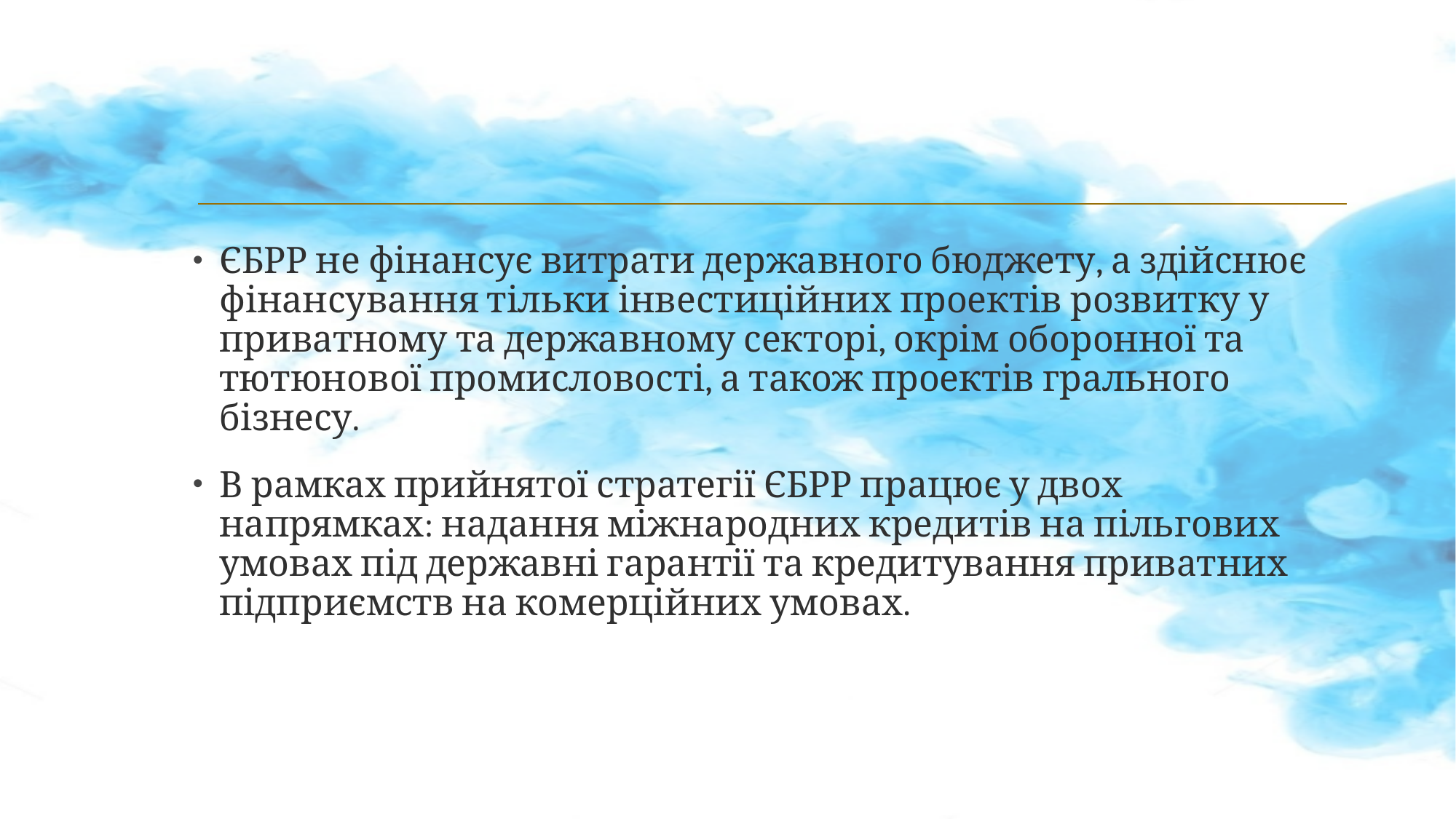

ЄБРР не фінансує витрати державного бюджету, а здійснює фінансування тільки інвестиційних проектів розвитку у приватному та державному секторі, окрім оборонної та тютюнової промисловості, а також проектів грального бізнесу.
В рамках прийнятої стратегії ЄБРР працює у двох напрямках: надання міжнародних кредитів на пільгових умовах під державні гарантії та кредитування приватних підприємств на комерційних умовах.